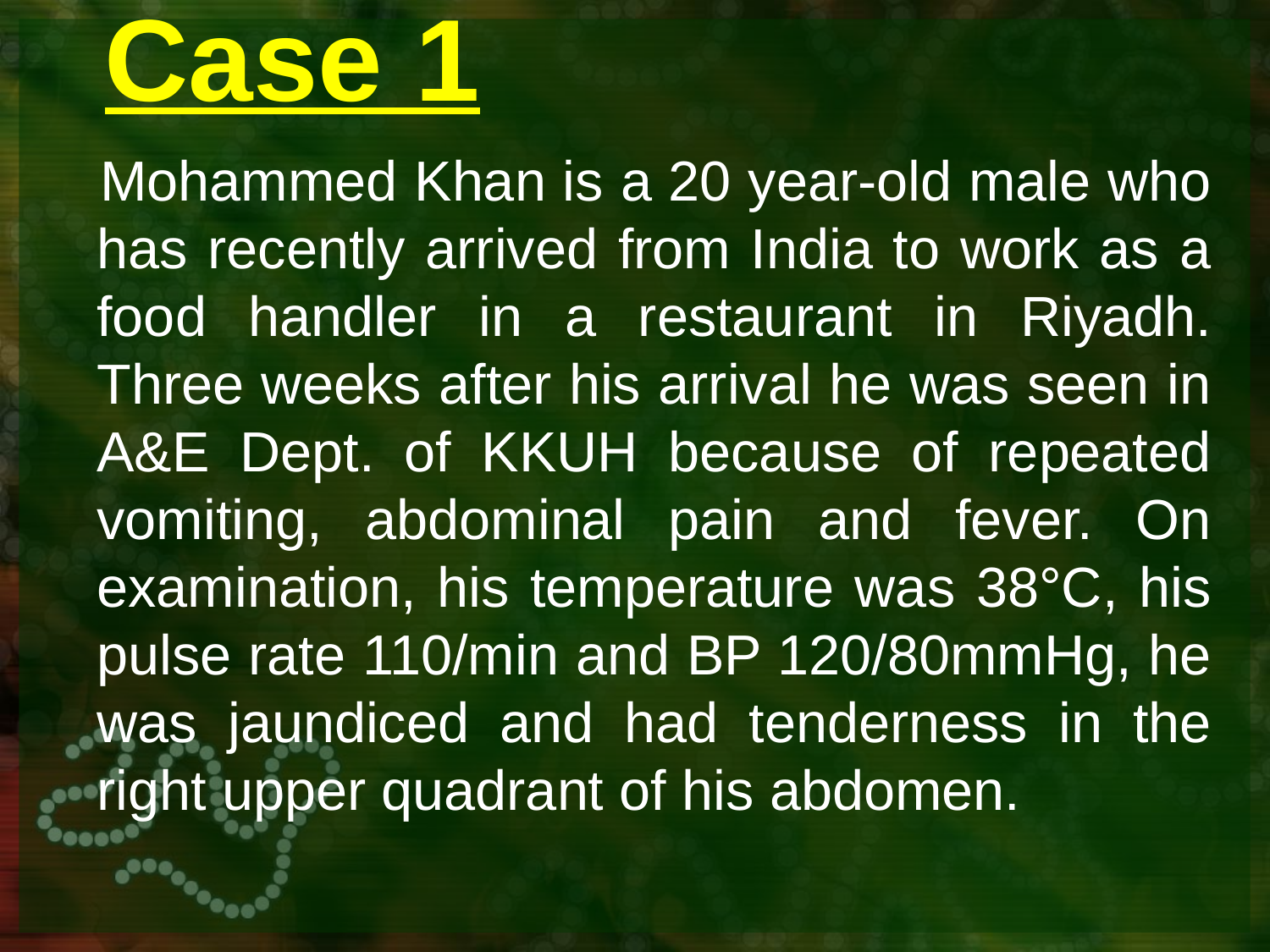

# Case 1
   Mohammed Khan is a 20 year-old male who has recently arrived from India to work as a food handler in a restaurant in Riyadh. Three weeks after his arrival he was seen in A&E Dept. of KKUH because of repeated vomiting, abdominal pain and fever. On examination, his temperature was 38°C, his pulse rate 110/min and BP 120/80mmHg, he was jaundiced and had tenderness in the right upper quadrant of his abdomen.